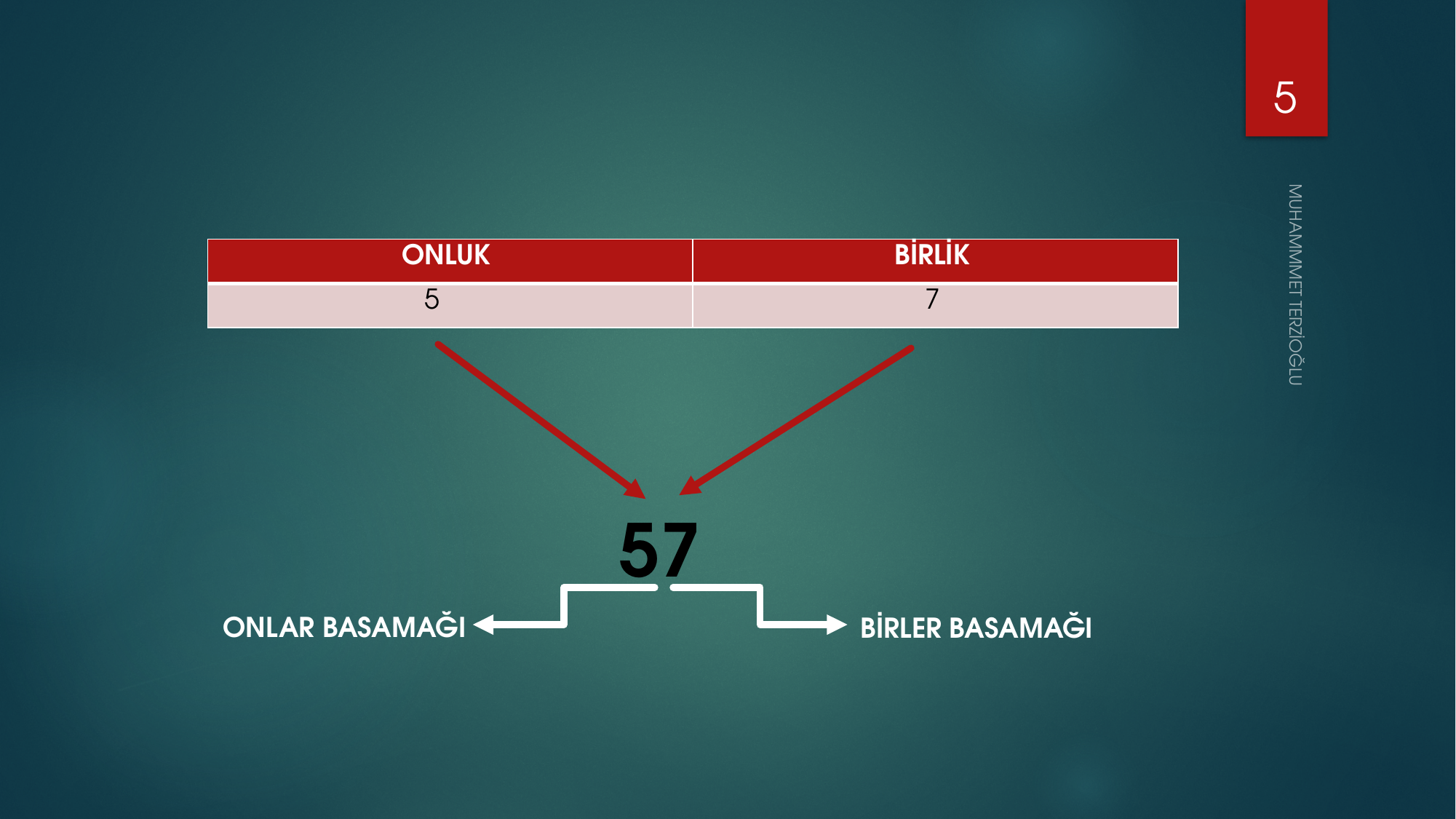

5
| ONLUK | BİRLİK |
| --- | --- |
| 5 | 7 |
MUHAMMMET TERZİOĞLU
    57
ONLAR BASAMAĞI
BİRLER BASAMAĞI